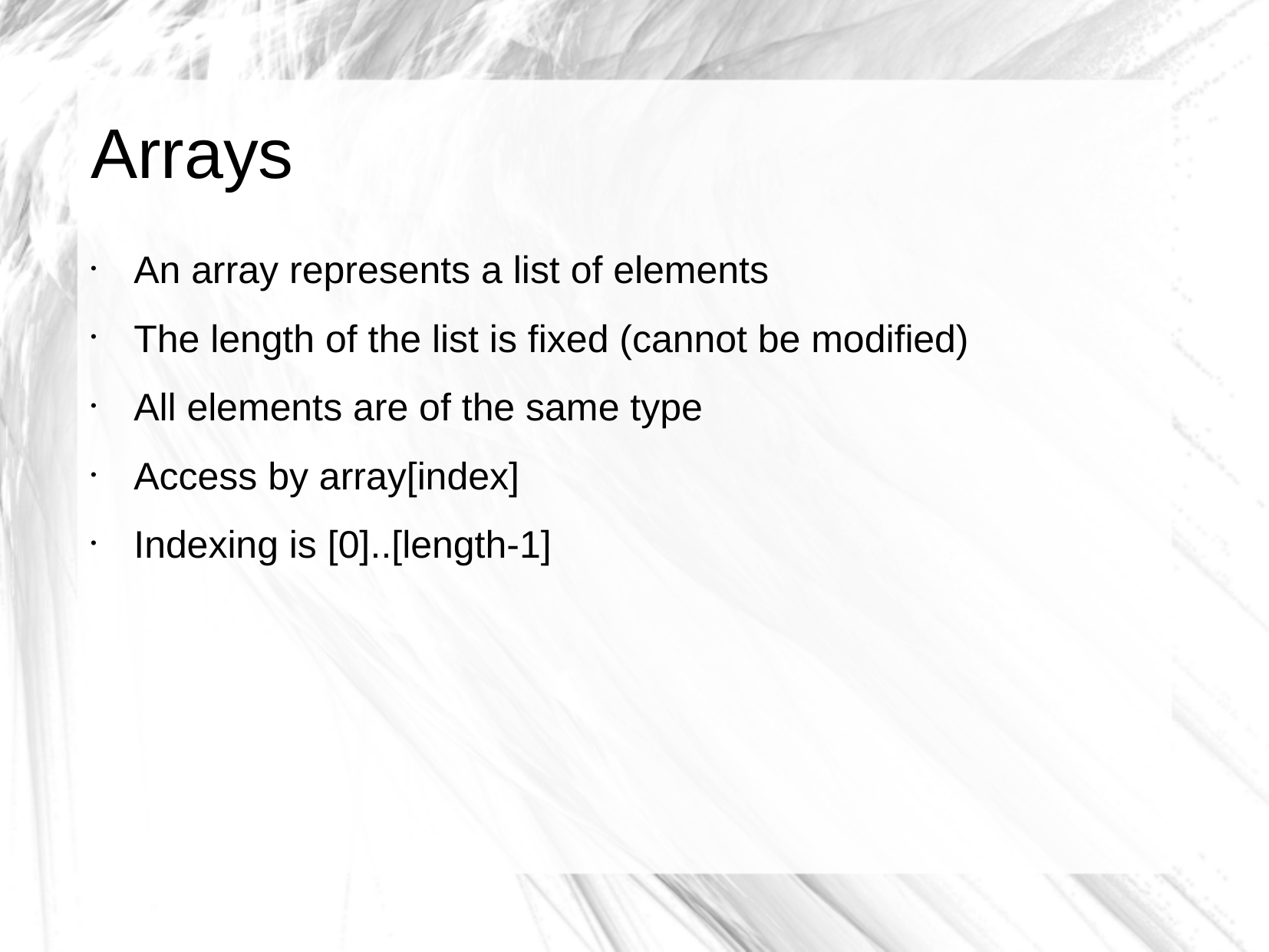

Arrays
An array represents a list of elements
The length of the list is fixed (cannot be modified)
All elements are of the same type
Access by array[index]
Indexing is [0]..[length-1]